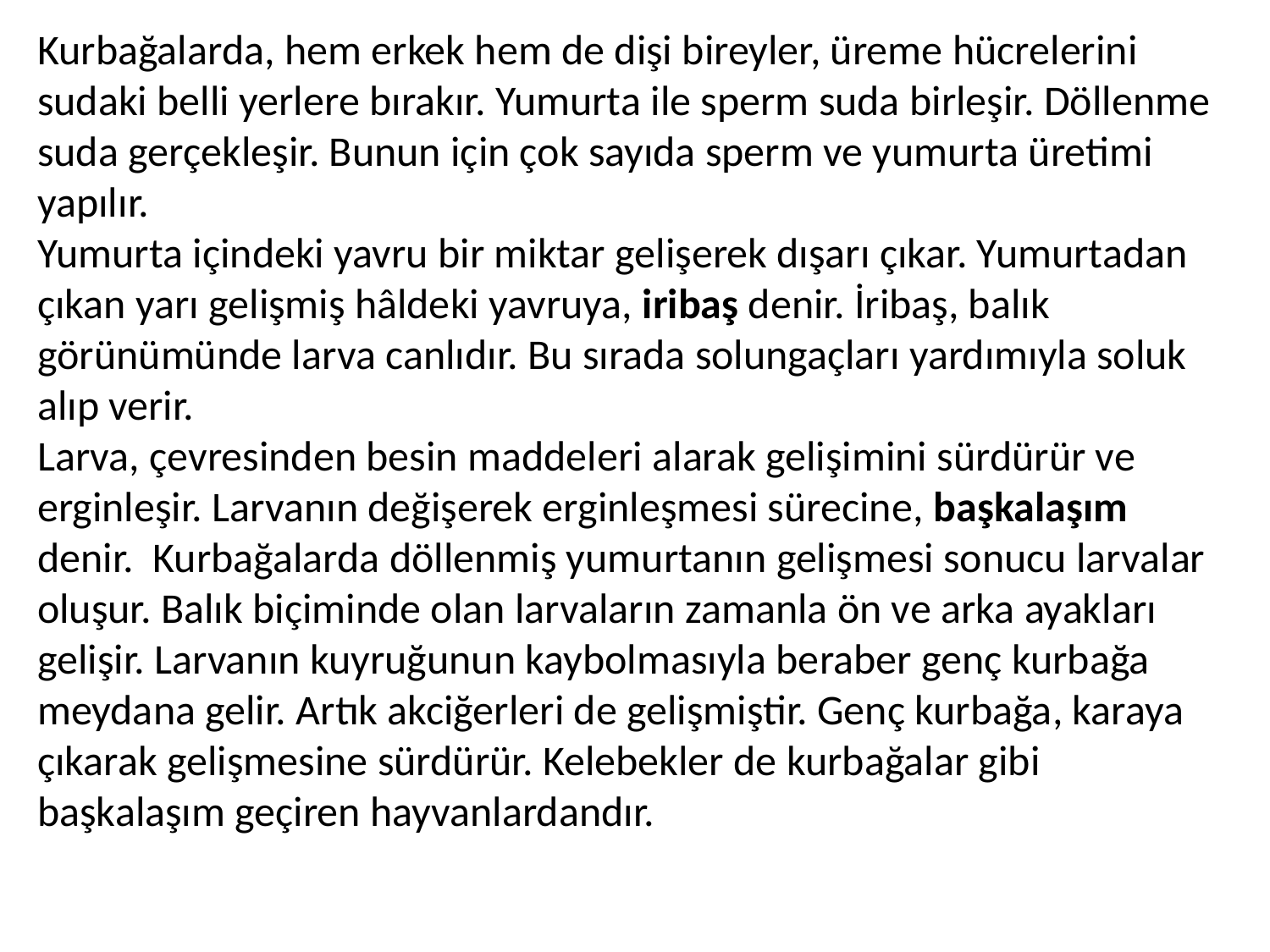

Kurbağalarda, hem erkek hem de dişi bireyler, üreme hücrelerini sudaki belli yerlere bırakır. Yumurta ile sperm suda birleşir. Döllenme suda gerçekleşir. Bunun için çok sayıda sperm ve yumurta üretimi yapılır.
Yumurta içindeki yavru bir miktar gelişerek dışarı çıkar. Yumurtadan çıkan yarı gelişmiş hâldeki yavruya, iribaş denir. İribaş, balık görünümünde larva canlıdır. Bu sırada solungaçları yardımıyla soluk alıp verir.
Larva, çevresinden besin maddeleri alarak gelişimini sürdürür ve erginleşir. Larvanın değişerek erginleşmesi sürecine, başkalaşım denir.  Kurbağalarda döllenmiş yumurtanın gelişmesi sonucu larvalar oluşur. Balık biçiminde olan larvaların zamanla ön ve arka ayakları gelişir. Larvanın kuyruğunun kaybolmasıyla beraber genç kurbağa meydana gelir. Artık akciğerleri de gelişmiştir. Genç kurbağa, karaya
çıkarak gelişmesine sürdürür. Kelebekler de kurbağalar gibi başkalaşım geçiren hayvanlardandır.